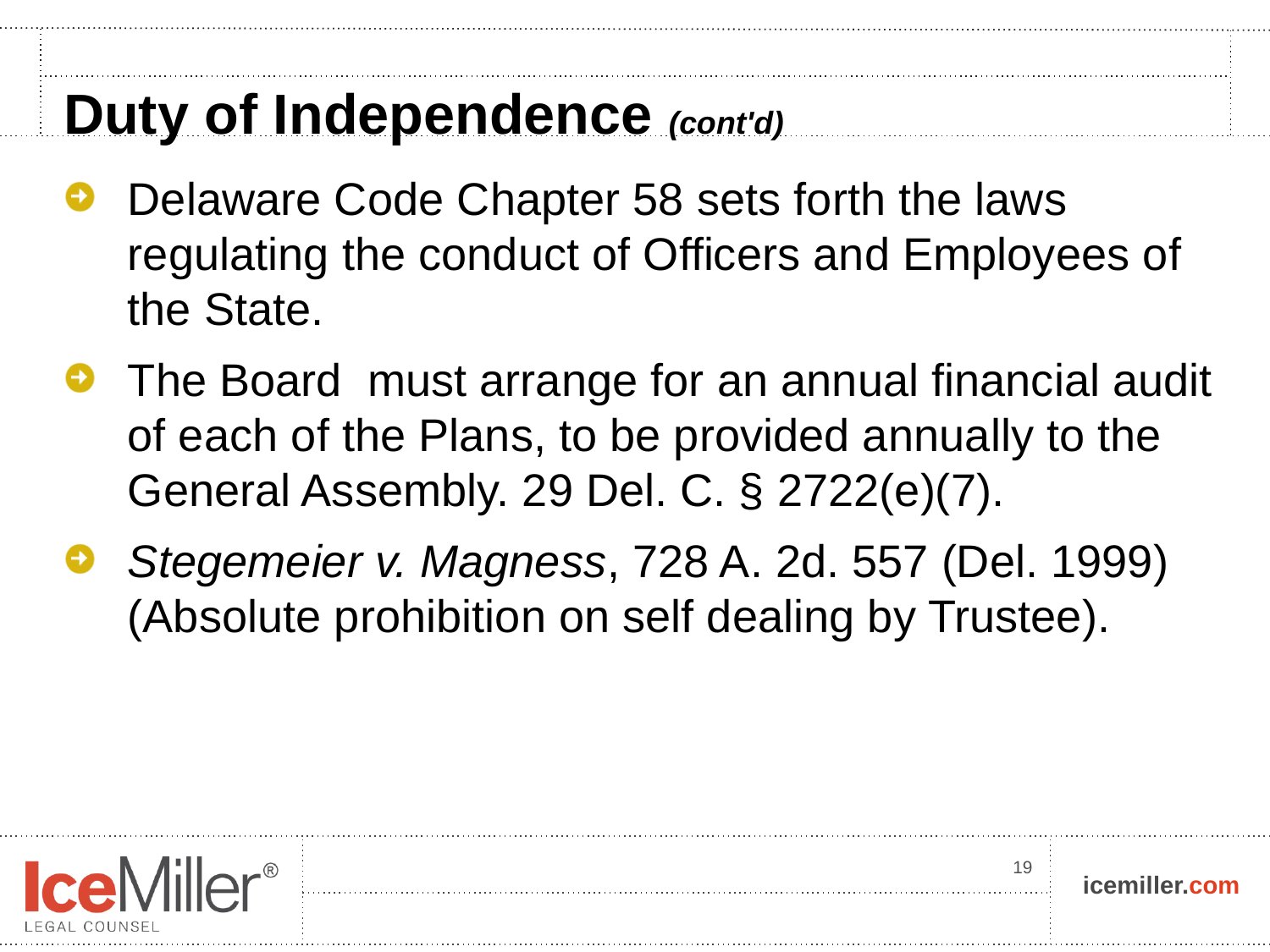

# Duty of Independence (cont'd)
Delaware Code Chapter 58 sets forth the laws regulating the conduct of Officers and Employees of the State.
The Board  must arrange for an annual financial audit of each of the Plans, to be provided annually to the General Assembly. 29 Del. C. § 2722(e)(7).
Stegemeier v. Magness, 728 A. 2d. 557 (Del. 1999) (Absolute prohibition on self dealing by Trustee).
19